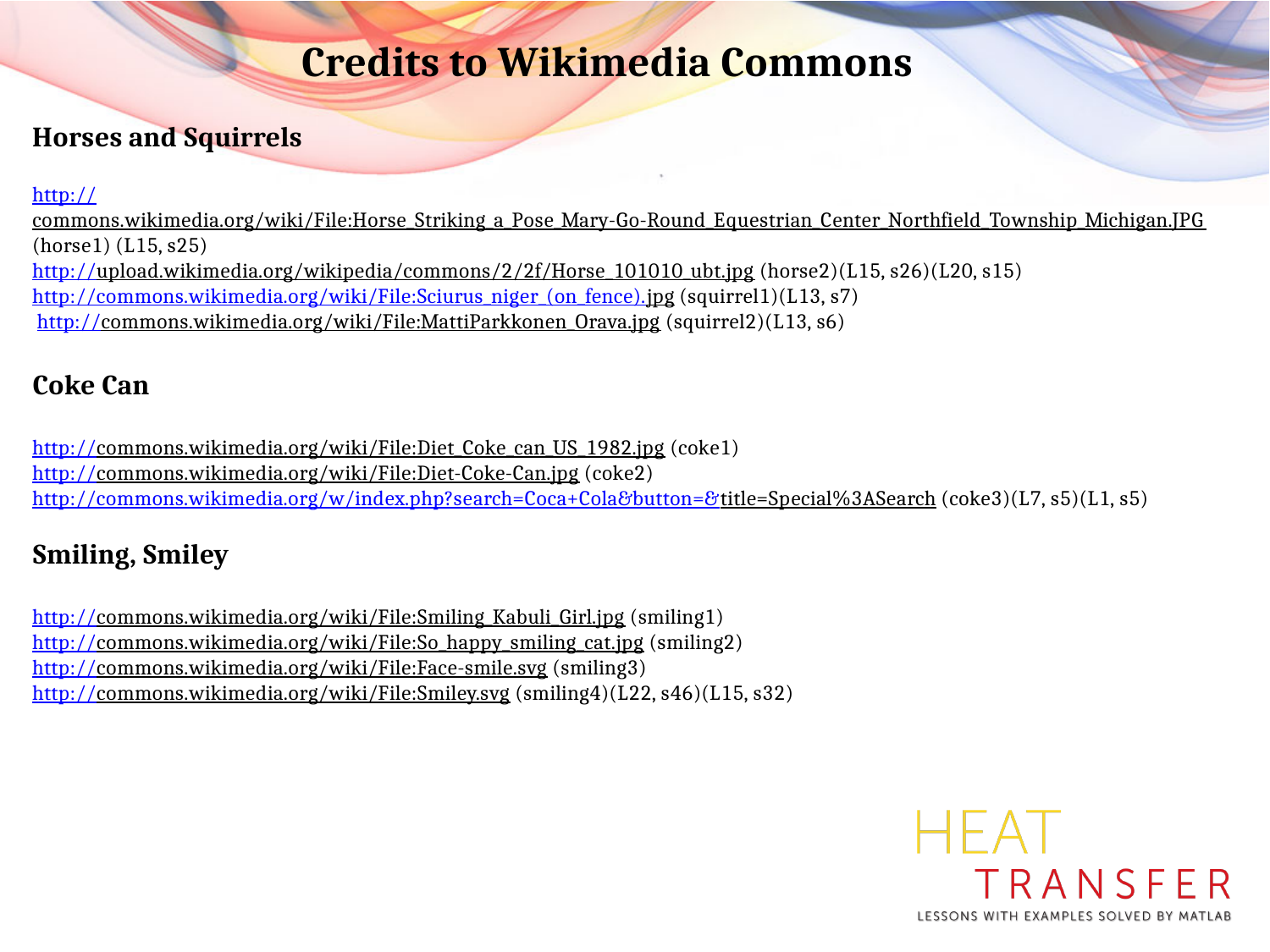

Credits to Wikimedia Commons
Horses and Squirrels
http://commons.wikimedia.org/wiki/File:Horse_Striking_a_Pose_Mary-Go-Round_Equestrian_Center_Northfield_Township_Michigan.JPG (horse1) (L15, s25)
http://upload.wikimedia.org/wikipedia/commons/2/2f/Horse_101010_ubt.jpg (horse2)(L15, s26)(L20, s15)
http://commons.wikimedia.org/wiki/File:Sciurus_niger_(on_fence).jpg (squirrel1)(L13, s7)
 http://commons.wikimedia.org/wiki/File:MattiParkkonen_Orava.jpg (squirrel2)(L13, s6)

Coke Can

http://commons.wikimedia.org/wiki/File:Diet_Coke_can_US_1982.jpg (coke1)
http://commons.wikimedia.org/wiki/File:Diet-Coke-Can.jpg (coke2)
http://commons.wikimedia.org/w/index.php?search=Coca+Cola&button=&title=Special%3ASearch (coke3)(L7, s5)(L1, s5)
Smiling, Smiley

http://commons.wikimedia.org/wiki/File:Smiling_Kabuli_Girl.jpg (smiling1)
http://commons.wikimedia.org/wiki/File:So_happy_smiling_cat.jpg (smiling2)
http://commons.wikimedia.org/wiki/File:Face-smile.svg (smiling3)
http://commons.wikimedia.org/wiki/File:Smiley.svg (smiling4)(L22, s46)(L15, s32)